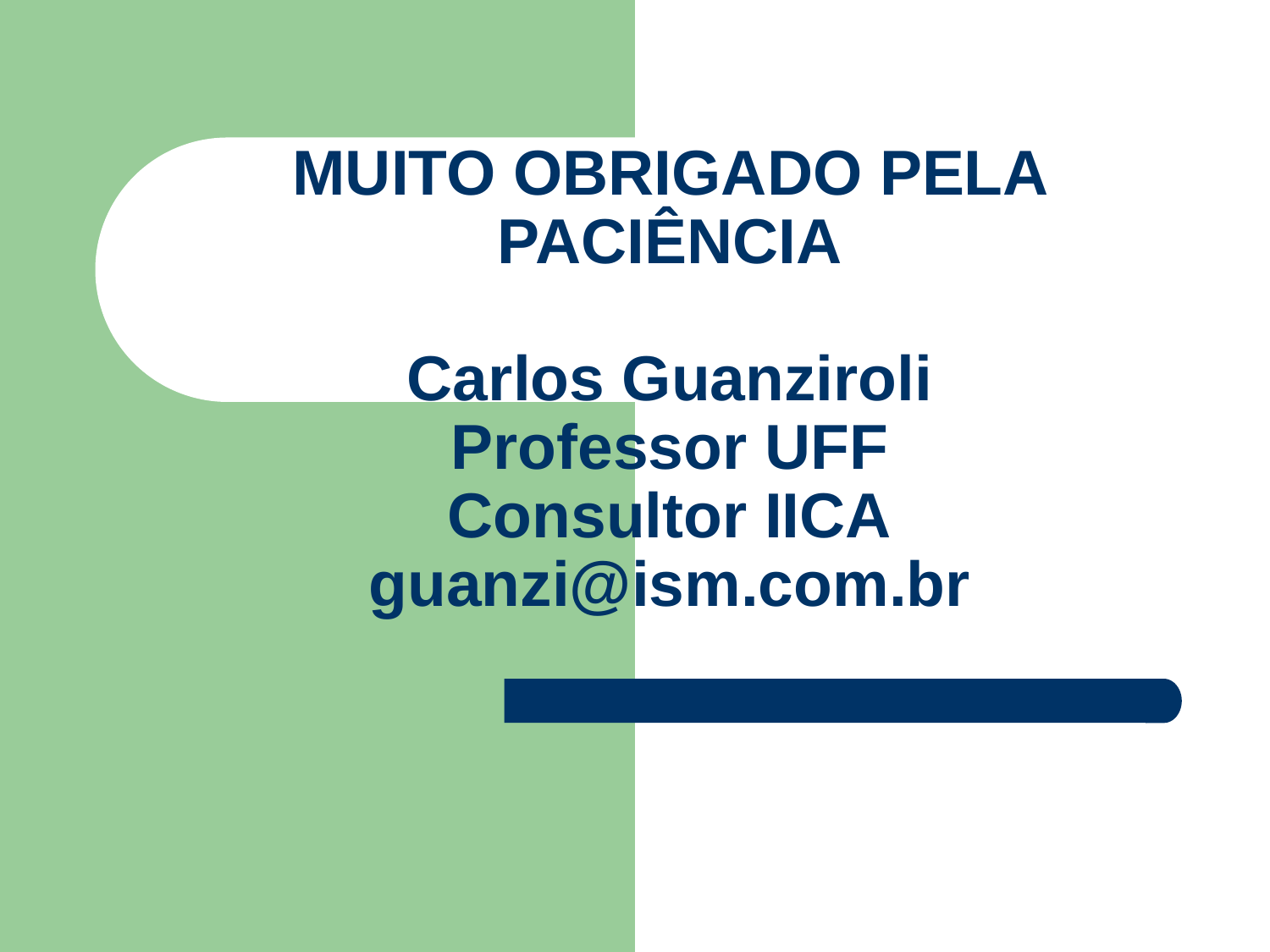

# MUITO OBRIGADO PELA PACIÊNCIA Carlos Guanziroli Professor UFF Consultor IICA guanzi@ism.com.br